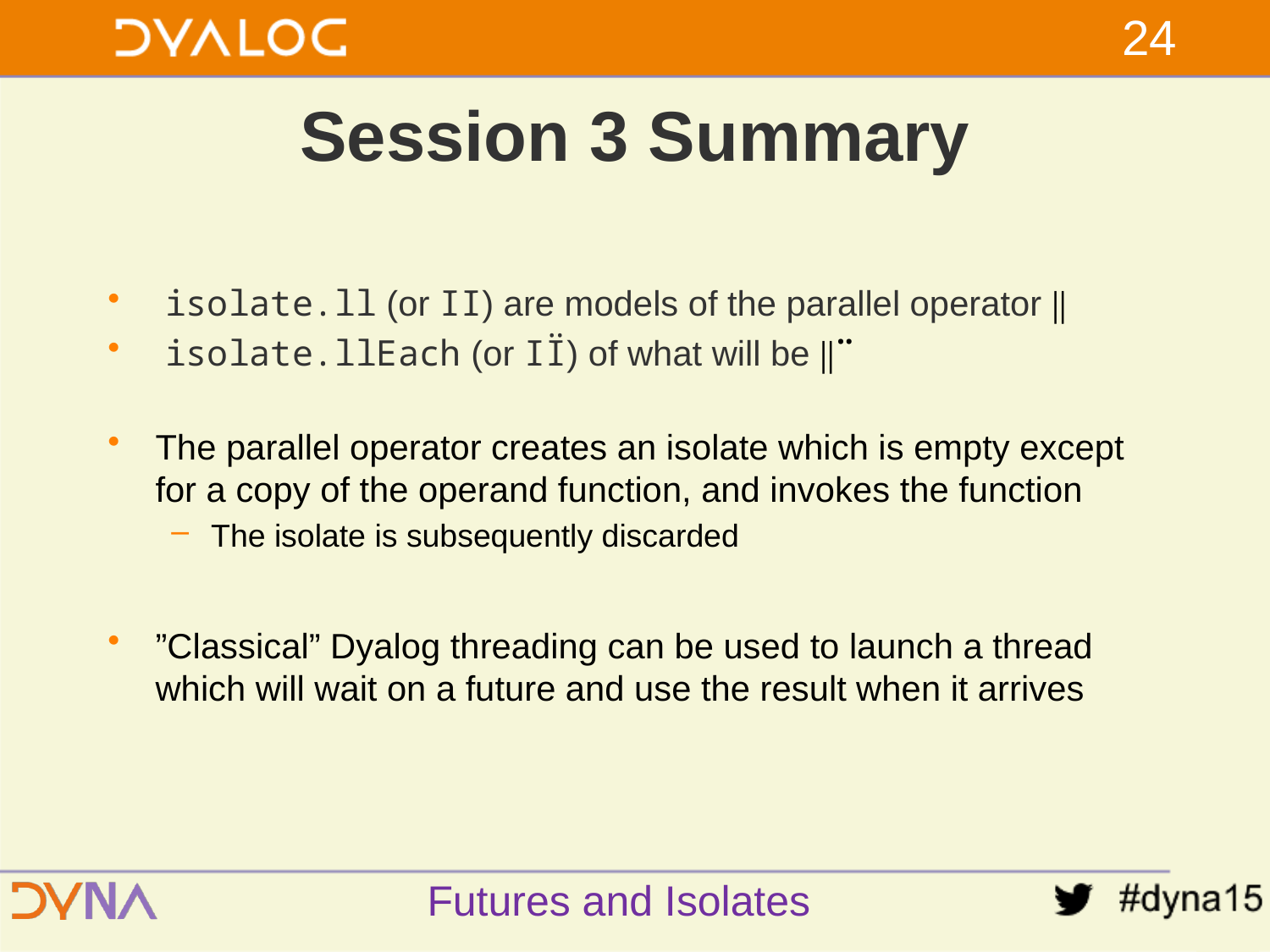

24
# Session 3 Summary
 isolate.ll (or II) are models of the parallel operator ∥
 isolate.llEach (or IÏ) of what will be ∥¨

The parallel operator creates an isolate which is empty except for a copy of the operand function, and invokes the function
The isolate is subsequently discarded

”Classical” Dyalog threading can be used to launch a thread which will wait on a future and use the result when it arrives

Futures and Isolates